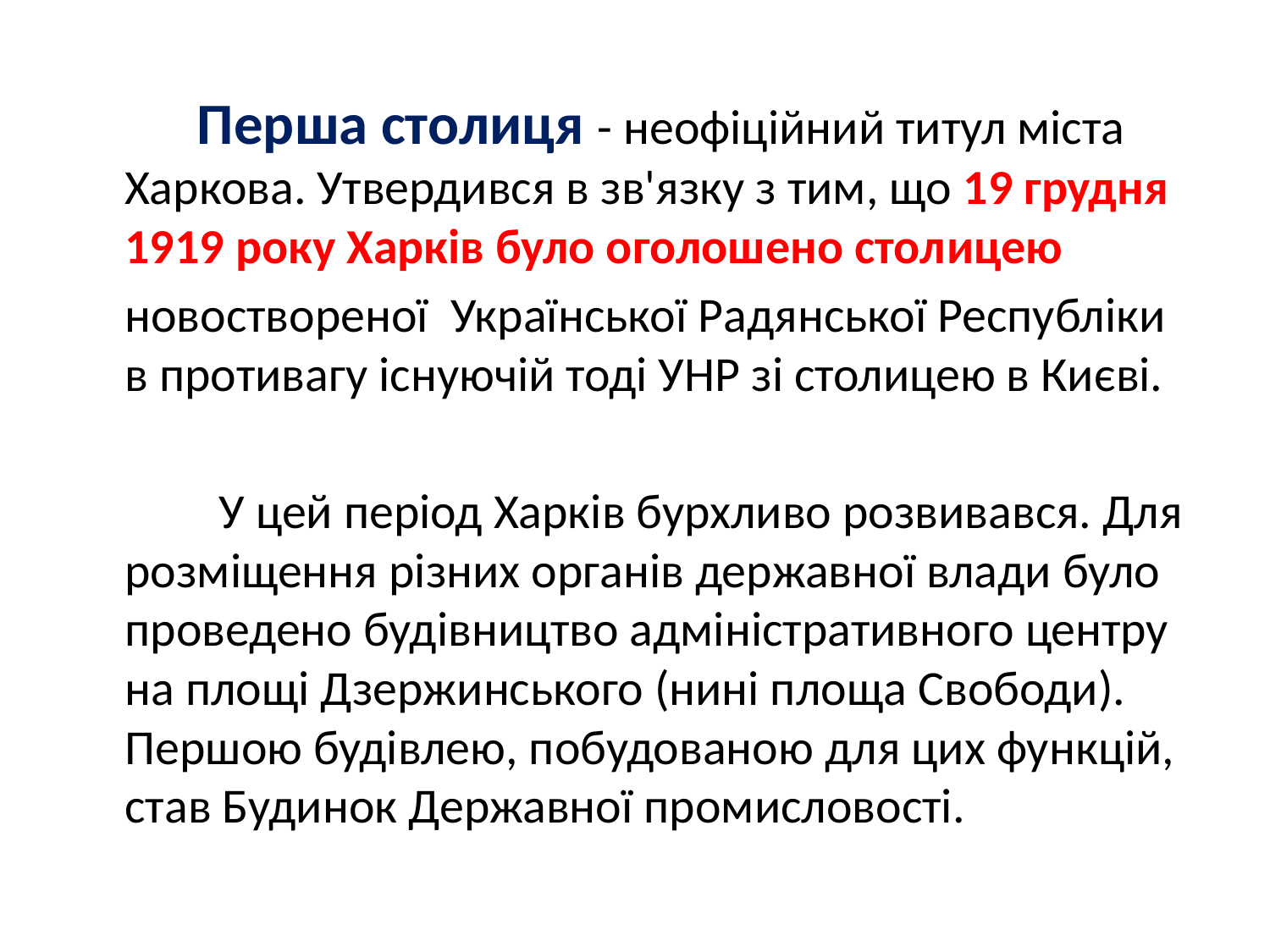

#
           Перша столиця - неофіційний титул міста Харкова. Утвердився в зв'язку з тим, що 19 грудня 1919 року Харків було оголошено столицею
	новоствореної  Української Радянської Республіки в противагу існуючій тоді УНР зі столицею в Києві.

             У цей період Харків бурхливо розвивався. Для розміщення різних органів державної влади було проведено будівництво адміністративного центру на площі Дзержинського (нині площа Свободи). Першою будівлею, побудованою для цих функцій, став Будинок Державної промисловості.